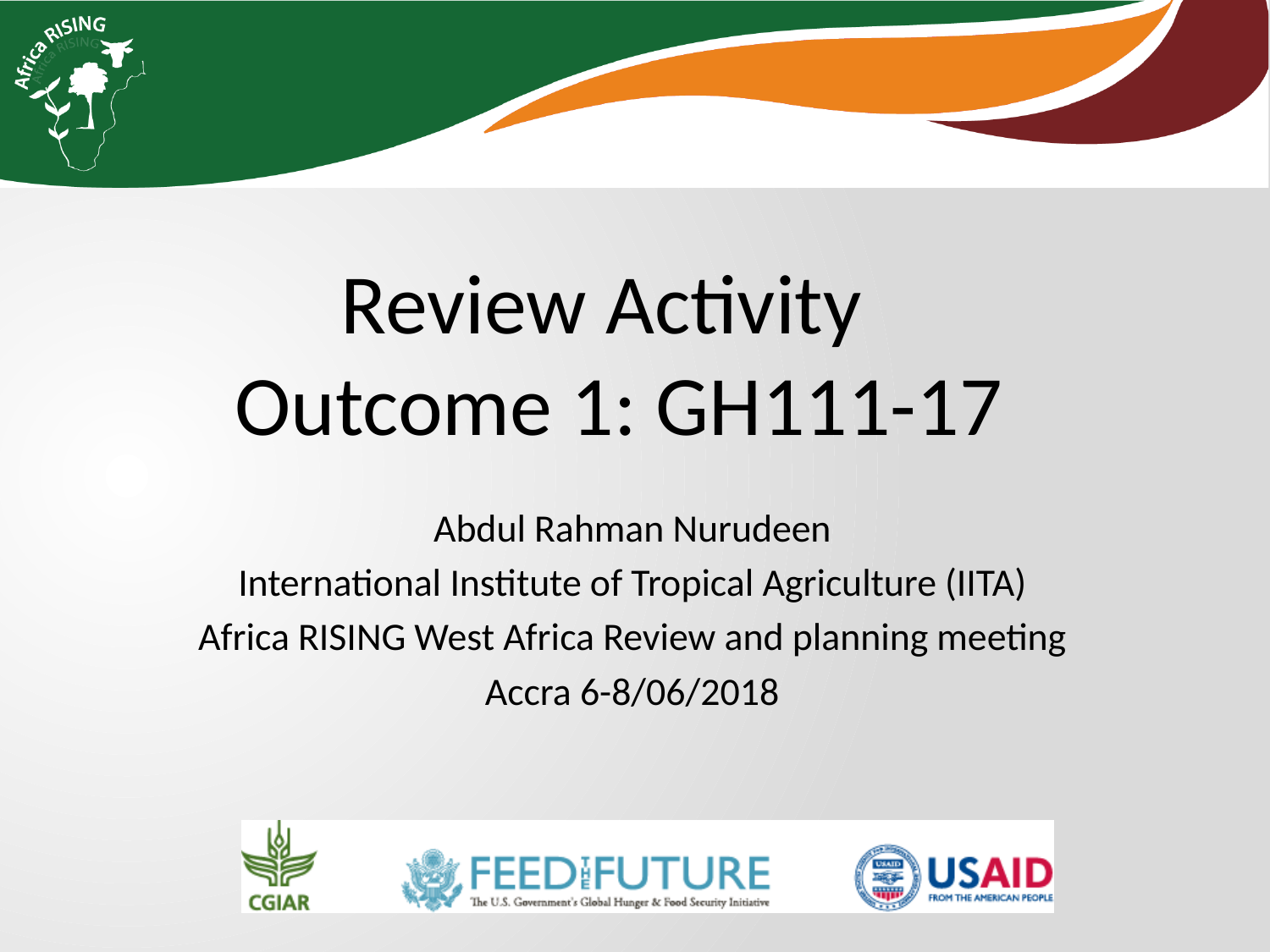

Review Activity
Outcome 1: GH111-17
Abdul Rahman Nurudeen
International Institute of Tropical Agriculture (IITA)
Africa RISING West Africa Review and planning meeting
Accra 6-8/06/2018